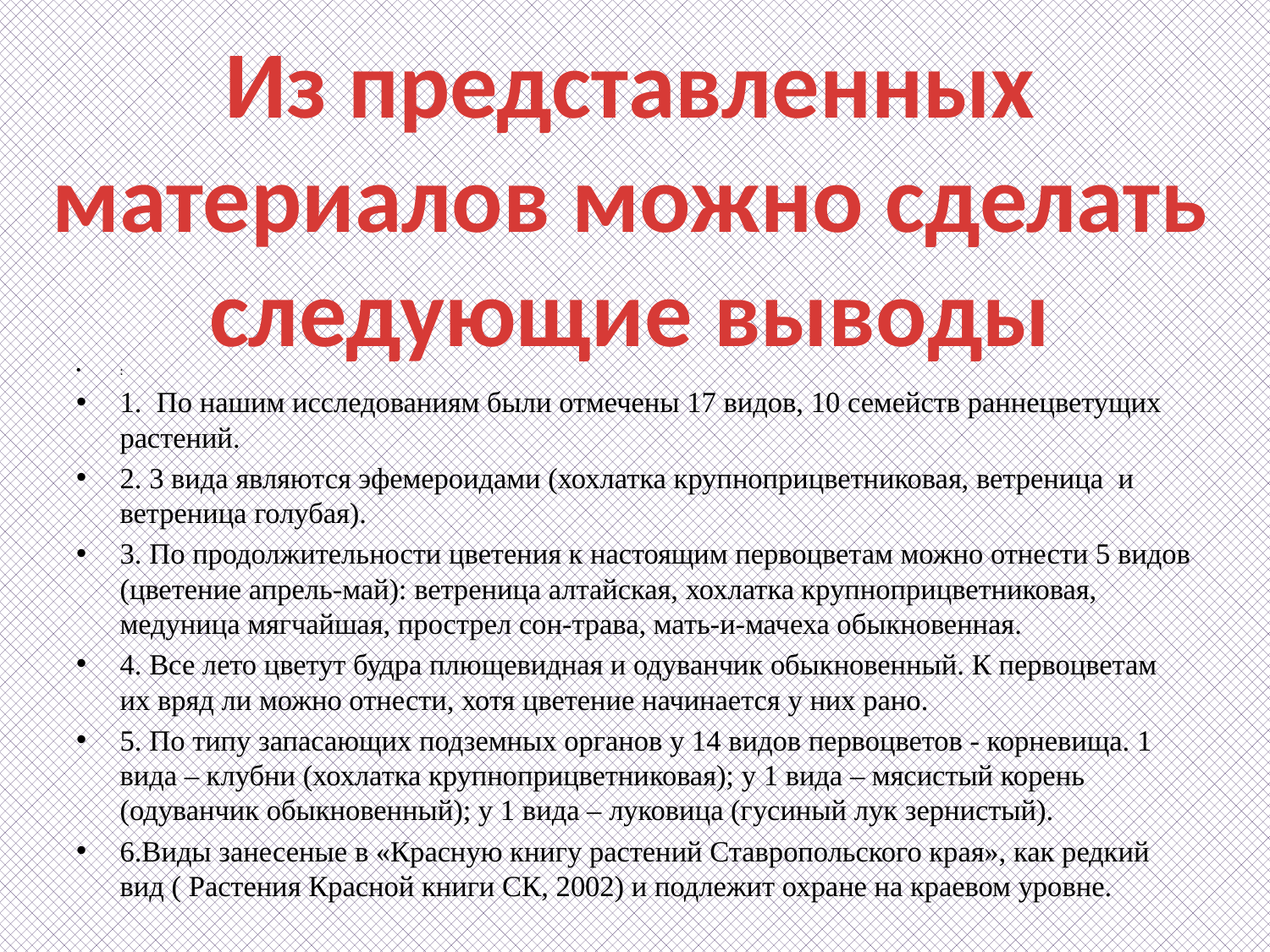

Из представленных материалов можно сделать следующие выводы
#
:
1.	 По нашим исследованиям были отмечены 17 видов, 10 семейств раннецветущих растений.
2.	3 вида являются эфемероидами (хохлатка крупноприцветниковая, ветреница  и ветреница голубая).
3.	По продолжительности цветения к настоящим первоцветам можно отнести 5 видов (цветение апрель-май): ветреница алтайская, хохлатка крупноприцветниковая, медуница мягчайшая, прострел сон-трава, мать-и-мачеха обыкновенная.
4.	Все лето цветут будра плющевидная и одуванчик обыкновенный. К первоцветам их вряд ли можно отнести, хотя цветение начинается у них рано.
5.	По типу запасающих подземных органов у 14 видов первоцветов - корневища. 1 вида – клубни (хохлатка крупноприцветниковая); у 1 вида – мясистый корень (одуванчик обыкновенный); у 1 вида – луковица (гусиный лук зернистый).
6.Виды занесеные в «Красную книгу растений Ставропольского края», как редкий вид ( Растения Красной книги СК, 2002) и подлежит охране на краевом уровне.